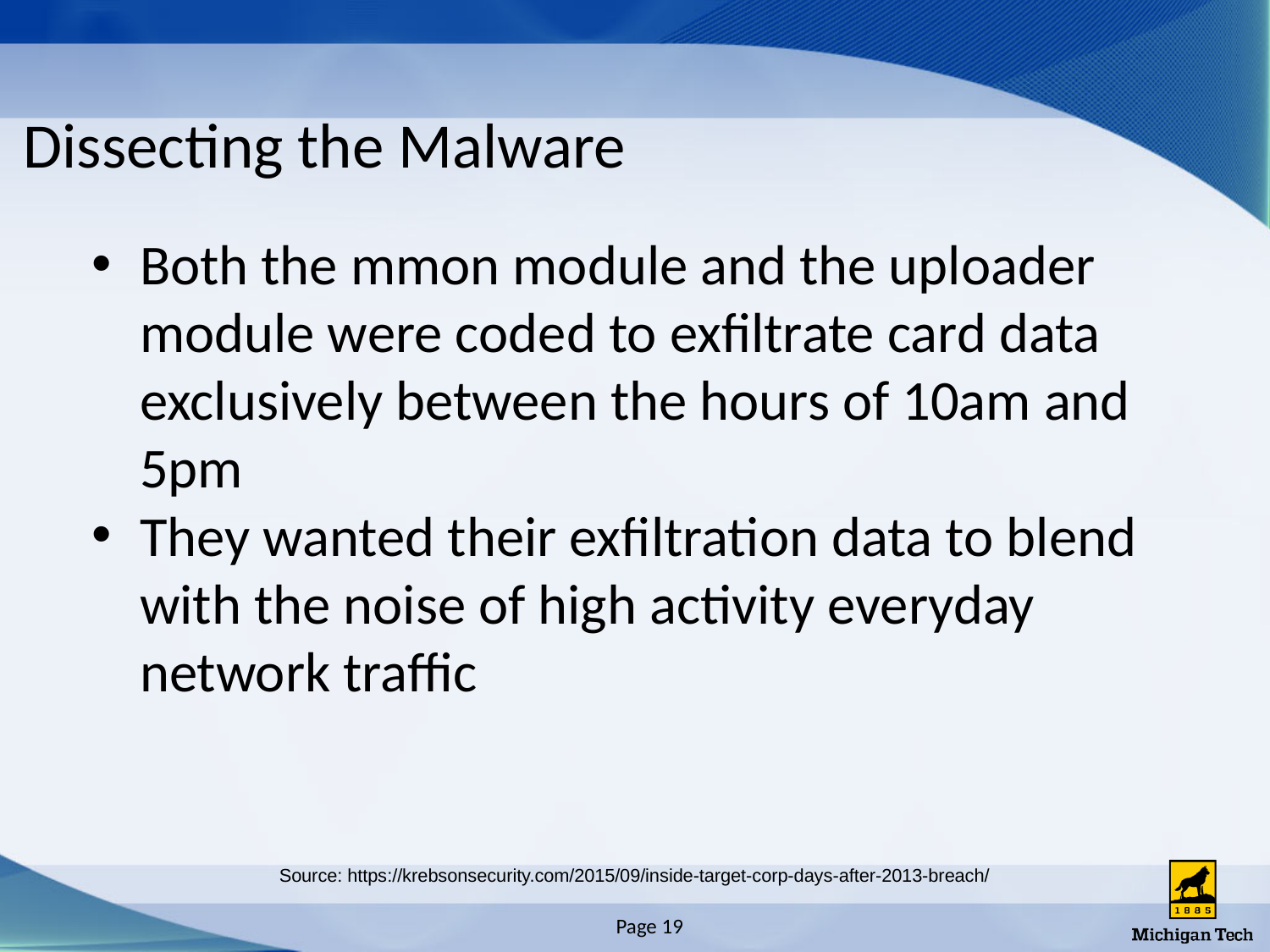

# Dissecting the Malware
Both the mmon module and the uploader module were coded to exfiltrate card data exclusively between the hours of 10am and 5pm
They wanted their exfiltration data to blend with the noise of high activity everyday network traffic

Source: https://krebsonsecurity.com/2015/09/inside-target-corp-days-after-2013-breach/